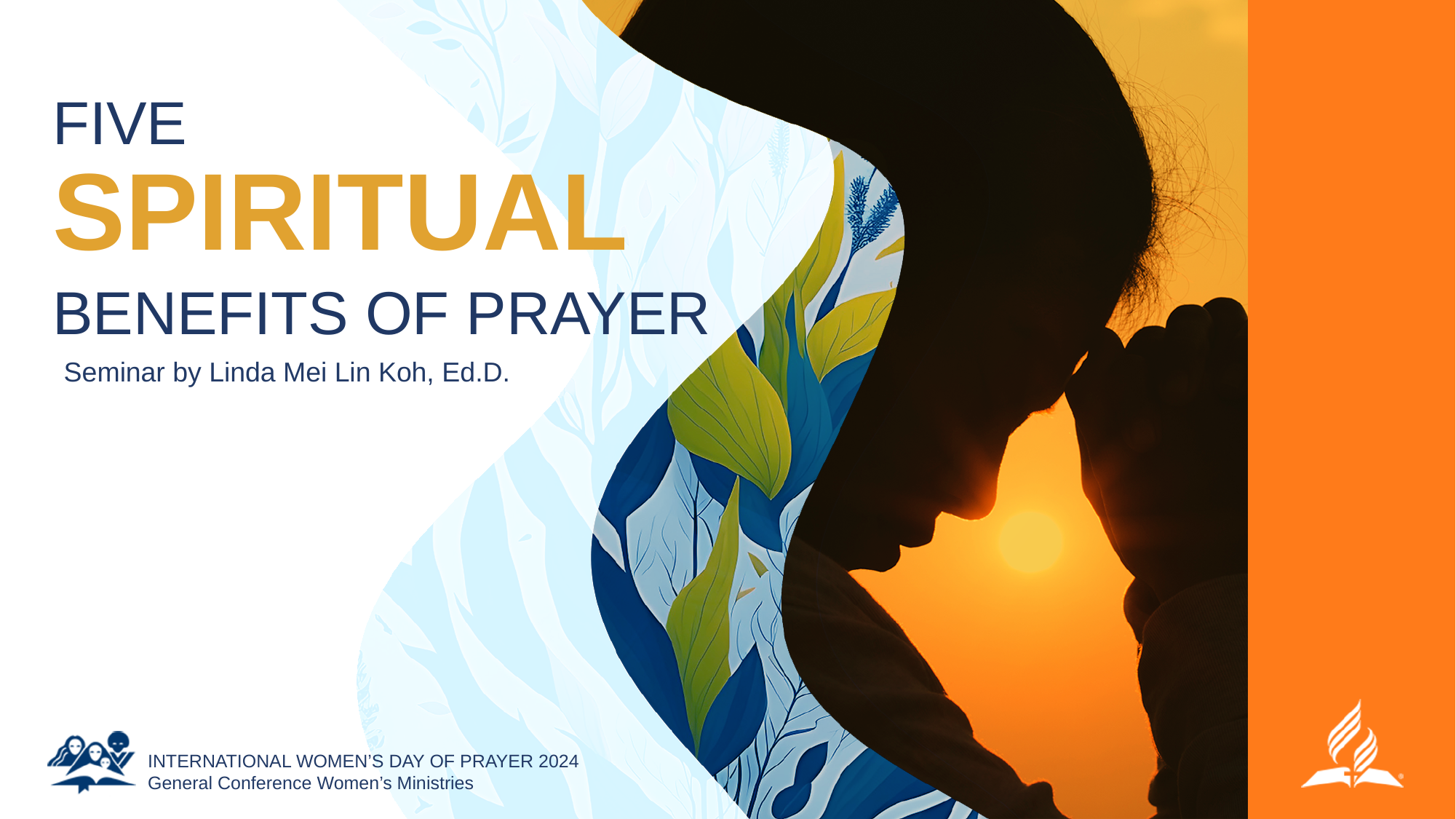

# FIVE
SPIRITUAL
BENEFITS OF PRAYER
Seminar by Linda Mei Lin Koh, Ed.D.
INTERNATIONAL WOMEN’S DAY OF PRAYER 2024
General Conference Women’s Ministries